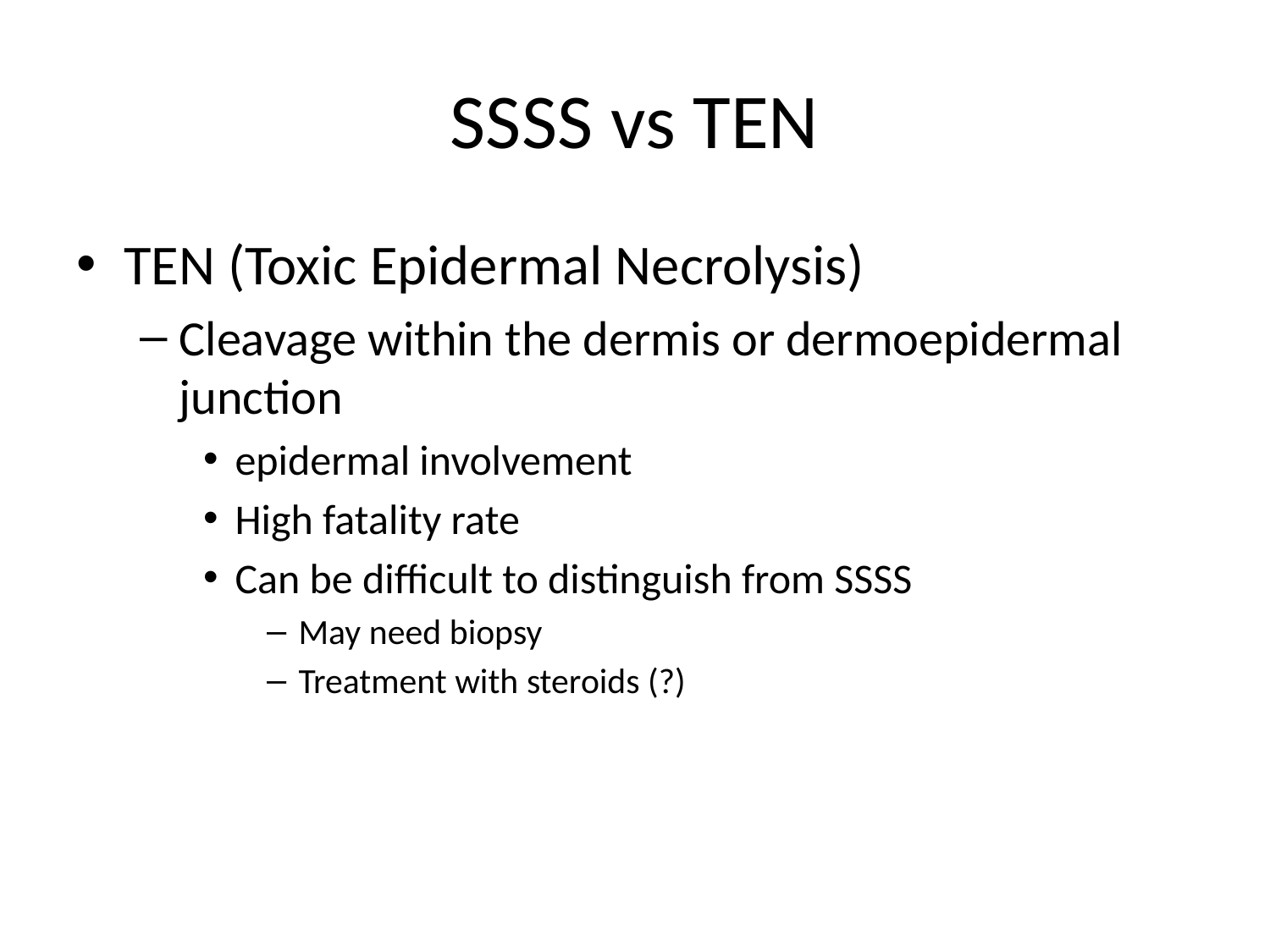

# SSSS vs TEN
TEN (Toxic Epidermal Necrolysis)
Cleavage within the dermis or dermoepidermal junction
epidermal involvement
High fatality rate
Can be difficult to distinguish from SSSS
May need biopsy
Treatment with steroids (?)